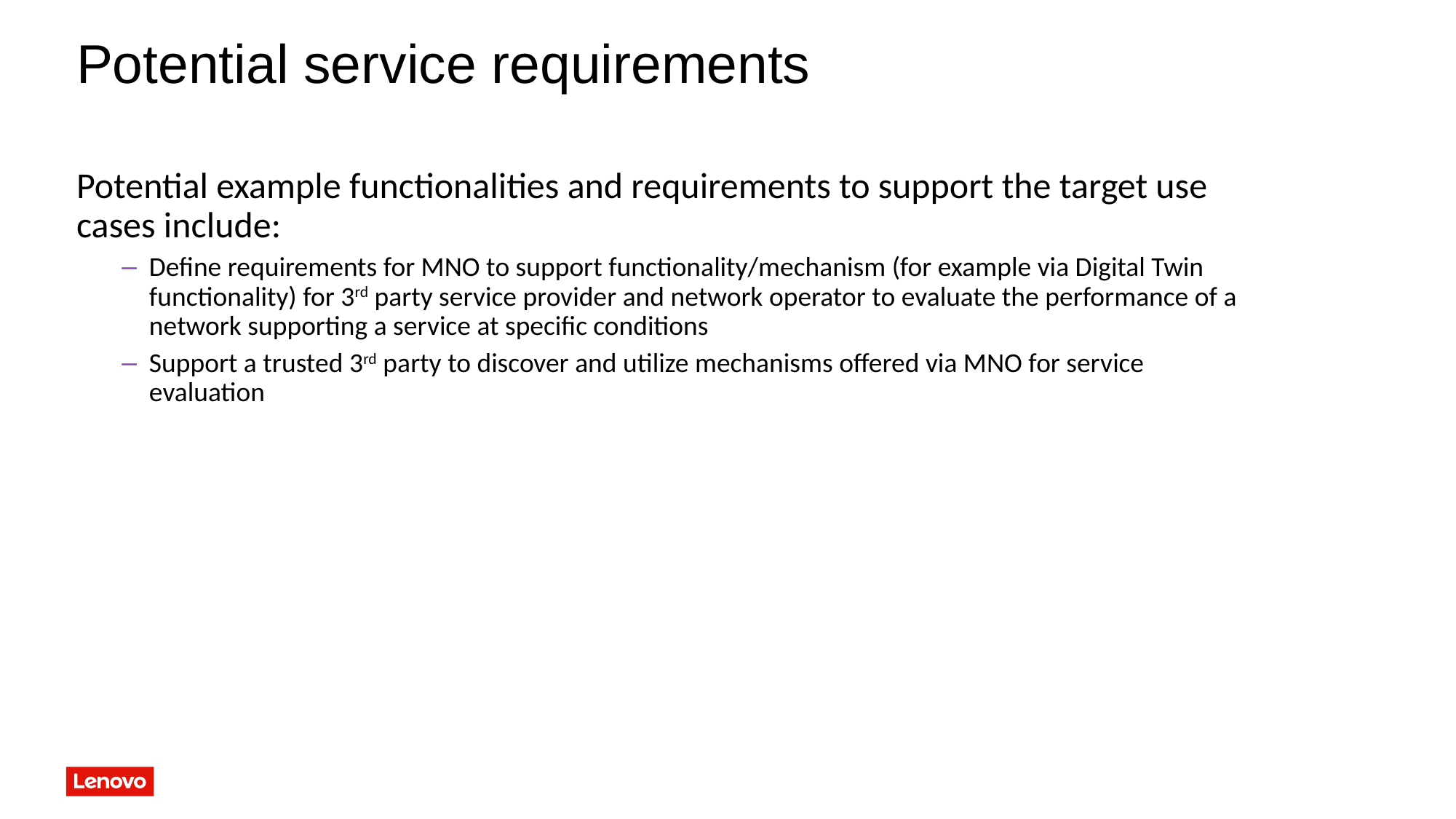

# Potential service requirements
Potential example functionalities and requirements to support the target use cases include:
Define requirements for MNO to support functionality/mechanism (for example via Digital Twin functionality) for 3rd party service provider and network operator to evaluate the performance of a network supporting a service at specific conditions
Support a trusted 3rd party to discover and utilize mechanisms offered via MNO for service evaluation